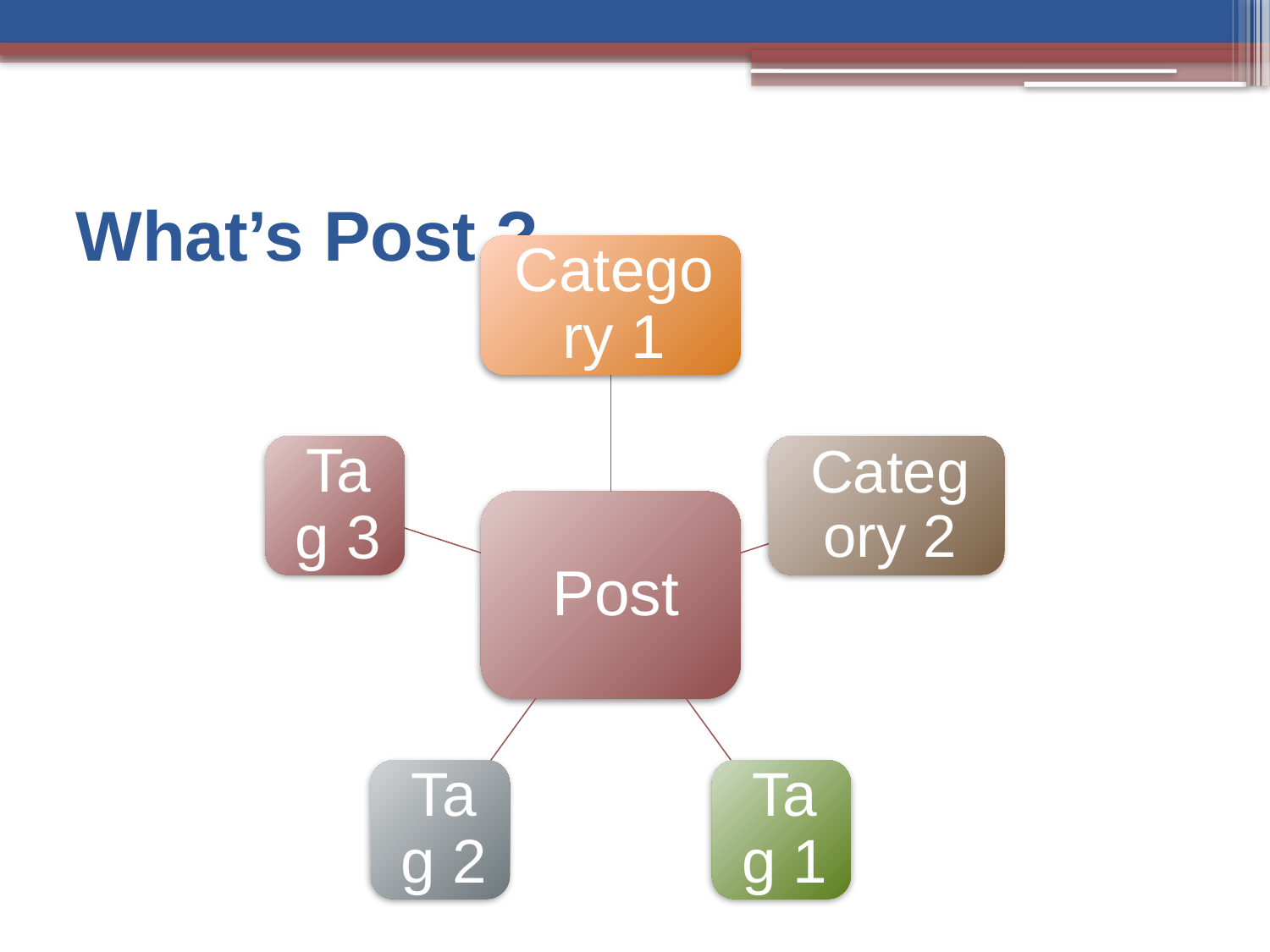

# What’s Post ?
Post
Category 1
Category 2
Tag 1
Tag 2
Tag 3